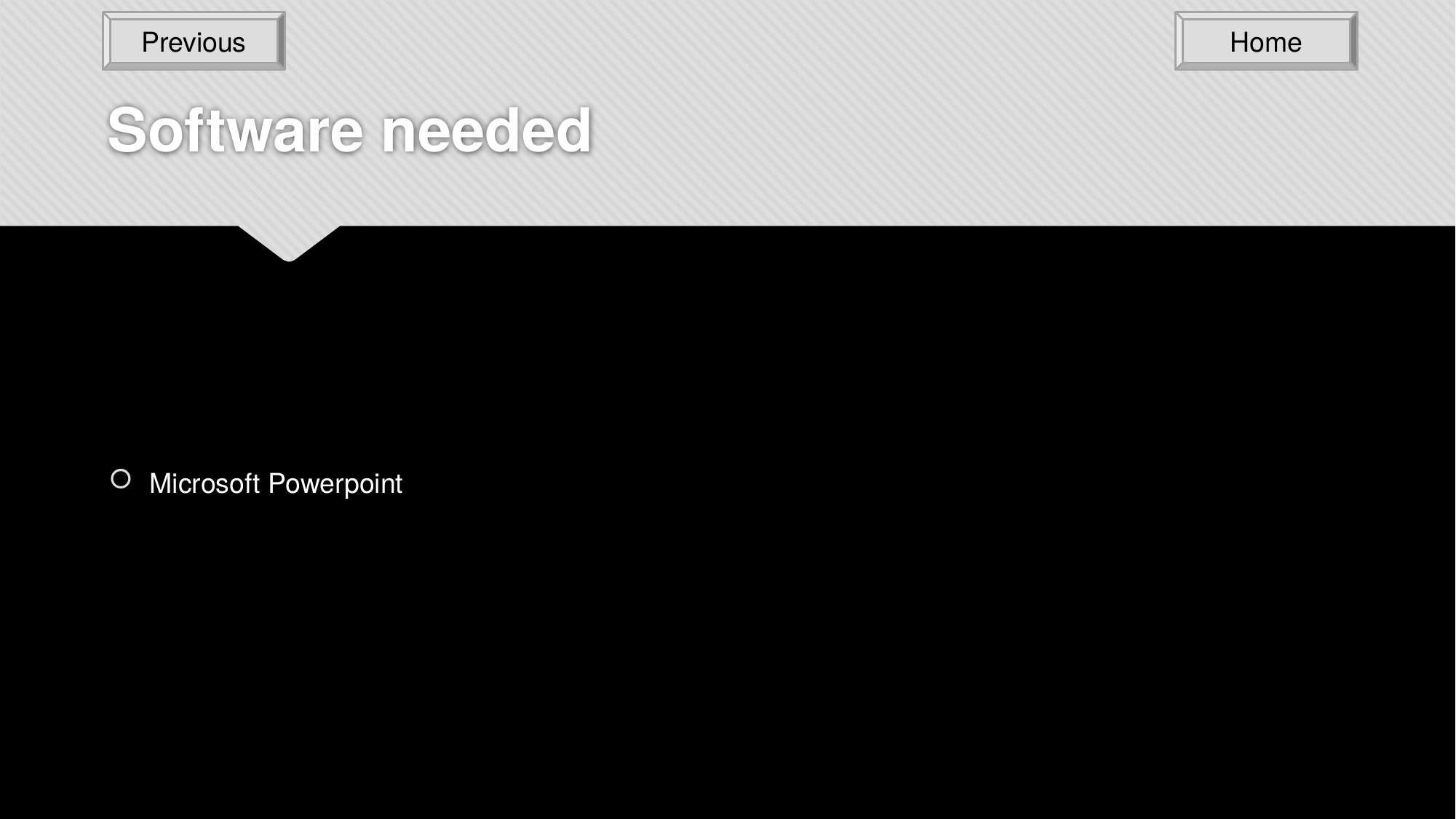

Previous
Home
# Software needed
Microsoft Powerpoint